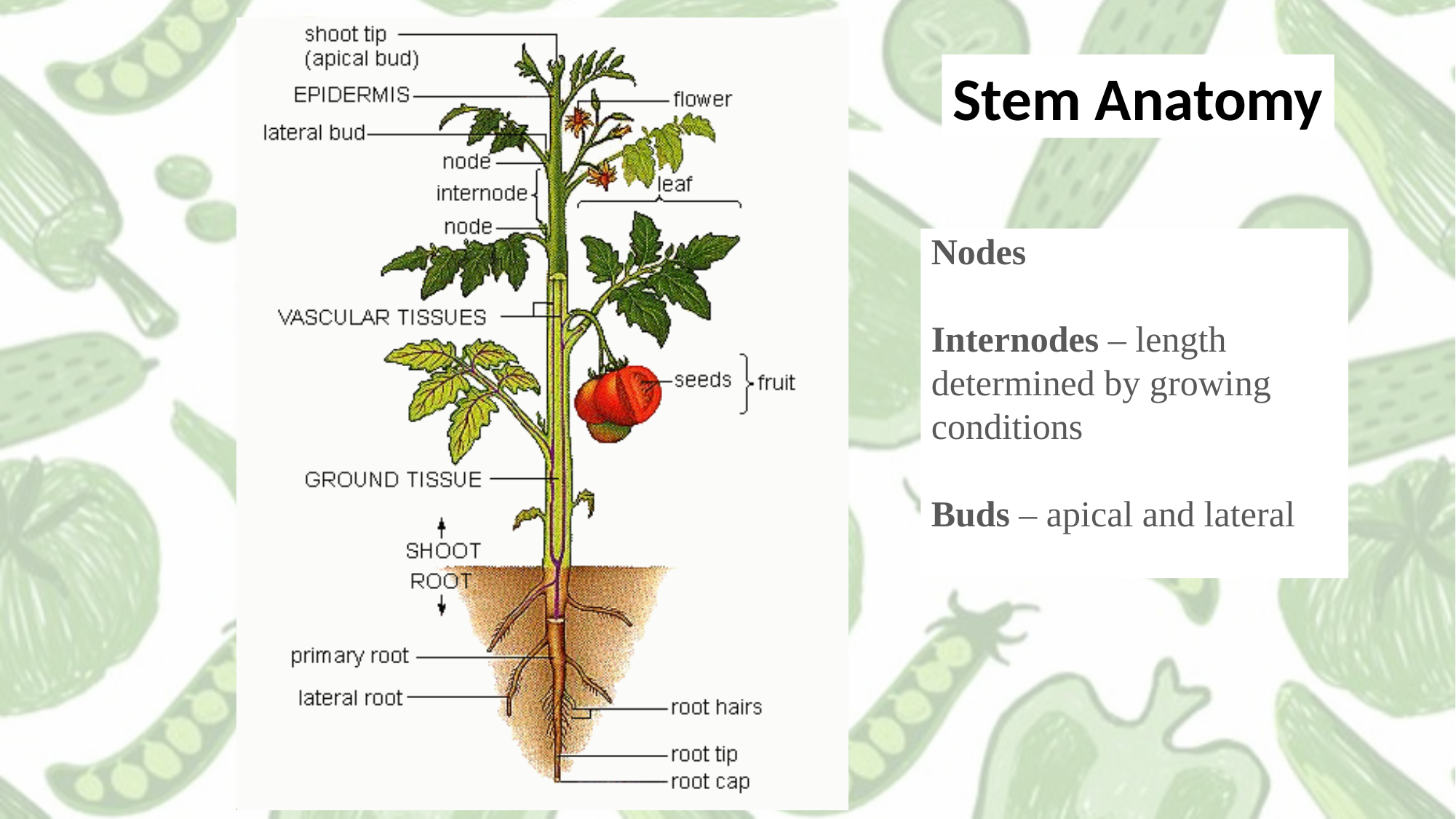

Stem Anatomy
Nodes

Internodes – length determined by growing conditions

Buds – apical and lateral